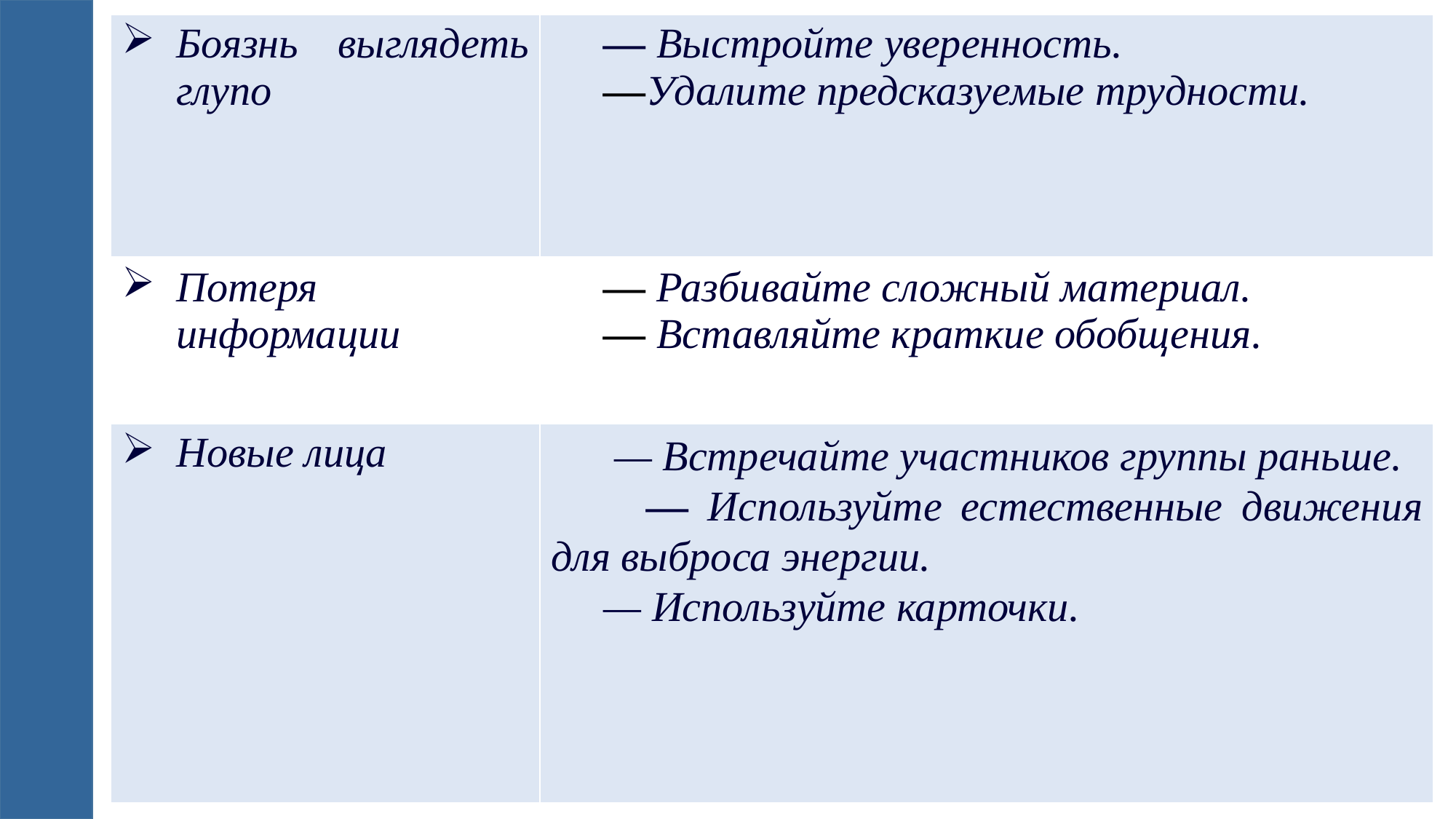

| Боязнь выглядеть глупо | — Выстройте уверенность. —Удалите предсказуемые трудности. |
| --- | --- |
| Потеря информации | — Разбивайте сложный материал. — Вставляйте краткие обобщения. |
| Новые лица | — Встречайте участников группы раньше. — Используйте естественные движения для выброса энергии. — Используйте карточки. |